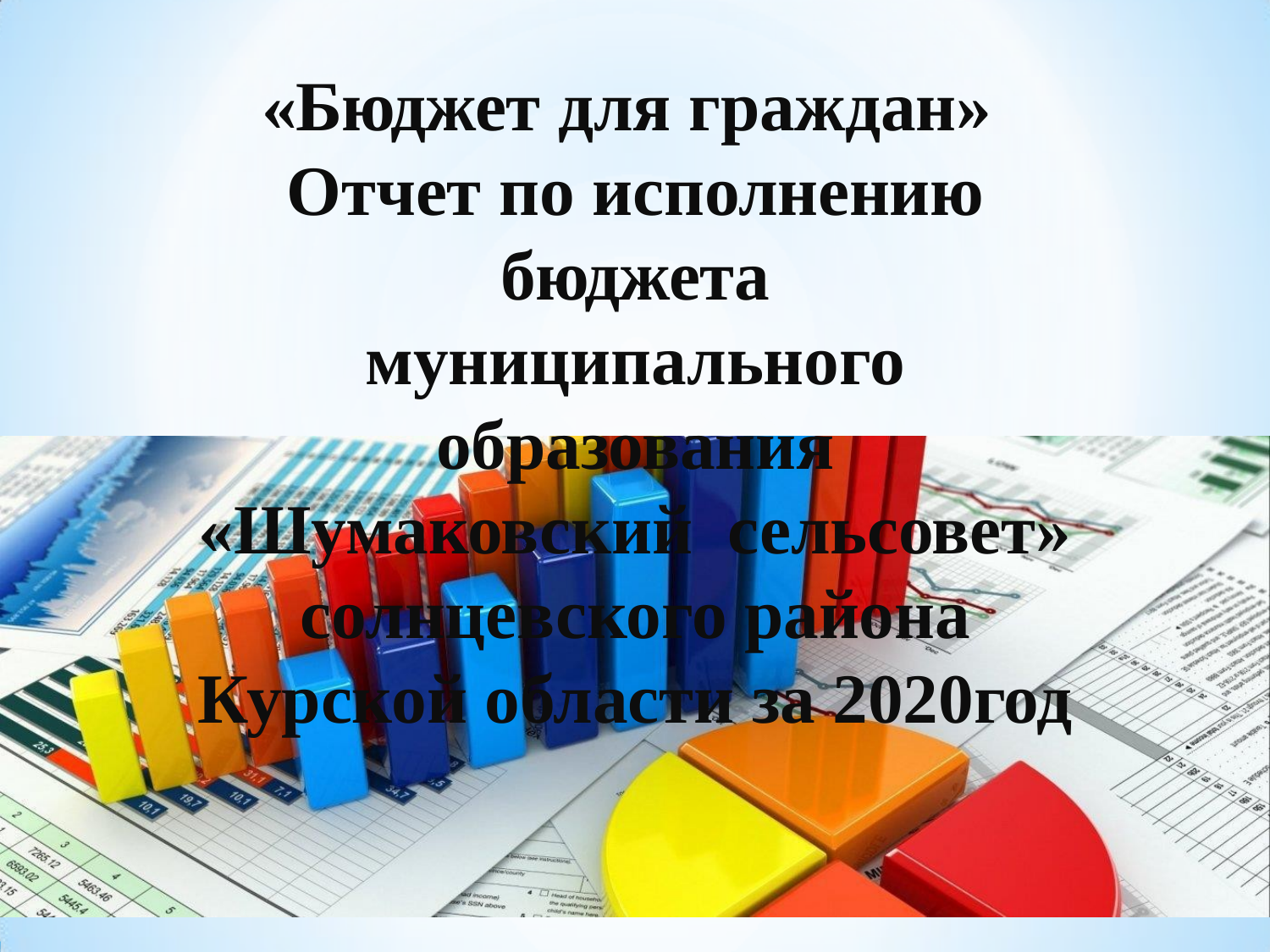

# «Бюджет для граждан»  Отчет по исполнению бюджета
муниципального образования «Шумаковский  сельсовет» солнцевского района Курской области за 2020год